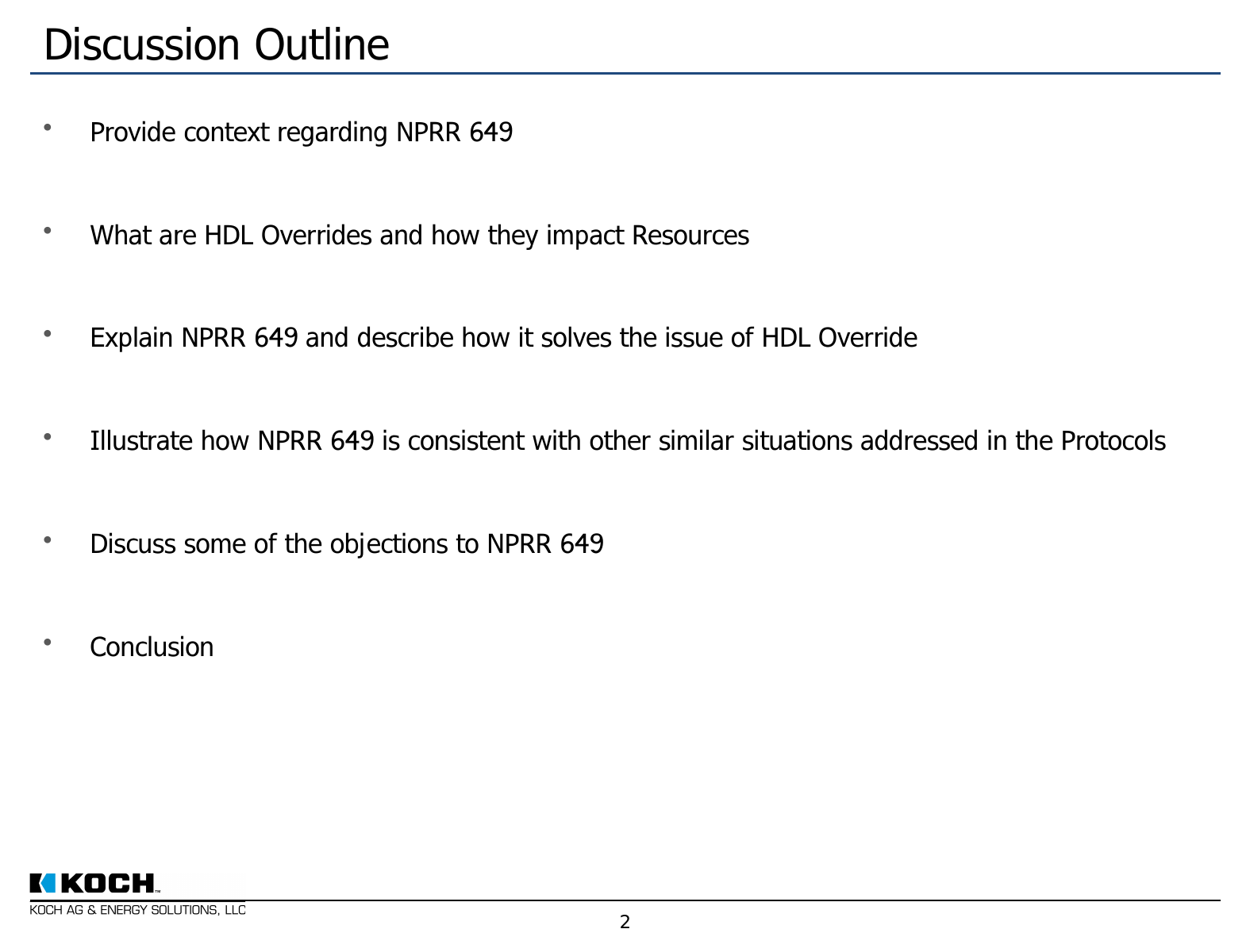

# Discussion Outline
Provide context regarding NPRR 649

What are HDL Overrides and how they impact Resources

Explain NPRR 649 and describe how it solves the issue of HDL Override

Illustrate how NPRR 649 is consistent with other similar situations addressed in the Protocols

Discuss some of the objections to NPRR 649

Conclusion

2